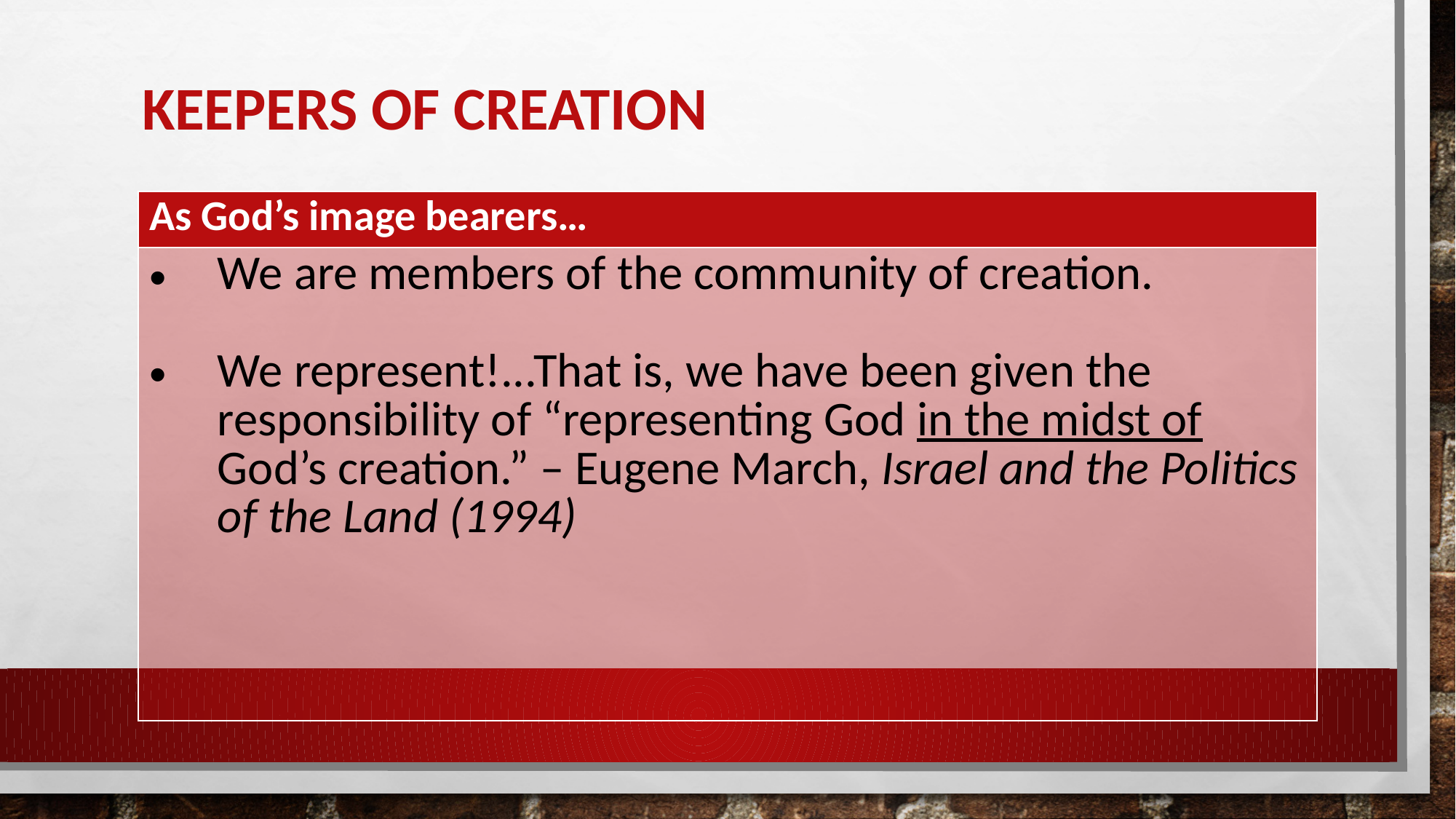

# Keepers of Creation
| As God’s image bearers… |
| --- |
| We are members of the community of creation. We represent!...That is, we have been given the responsibility of “representing God in the midst of God’s creation.” – Eugene March, Israel and the Politics of the Land (1994) |